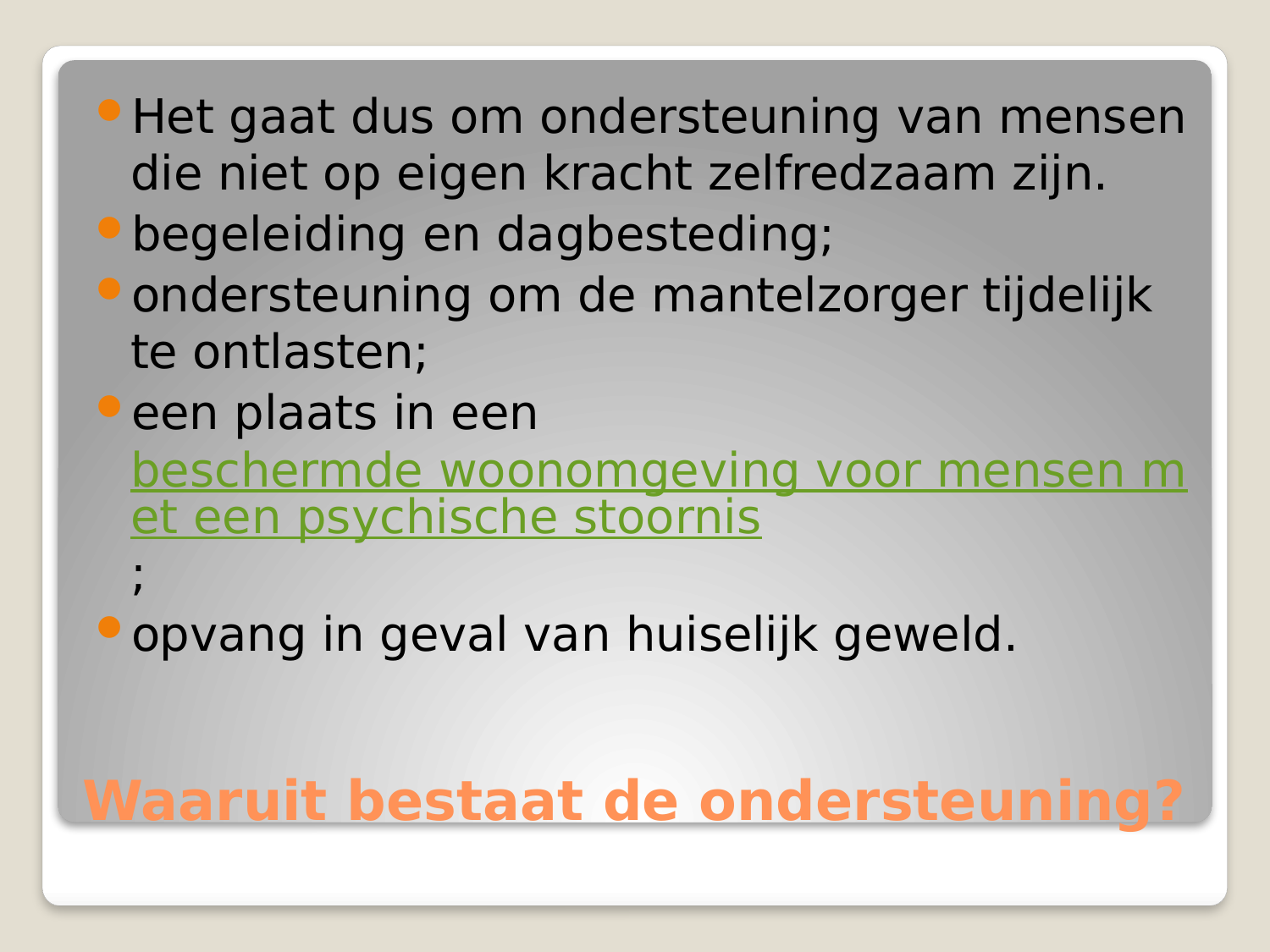

Het gaat dus om ondersteuning van mensen die niet op eigen kracht zelfredzaam zijn.
begeleiding en dagbesteding;
ondersteuning om de mantelzorger tijdelijk te ontlasten;
een plaats in een beschermde woonomgeving voor mensen met een psychische stoornis;
opvang in geval van huiselijk geweld.

# Waaruit bestaat de ondersteuning?